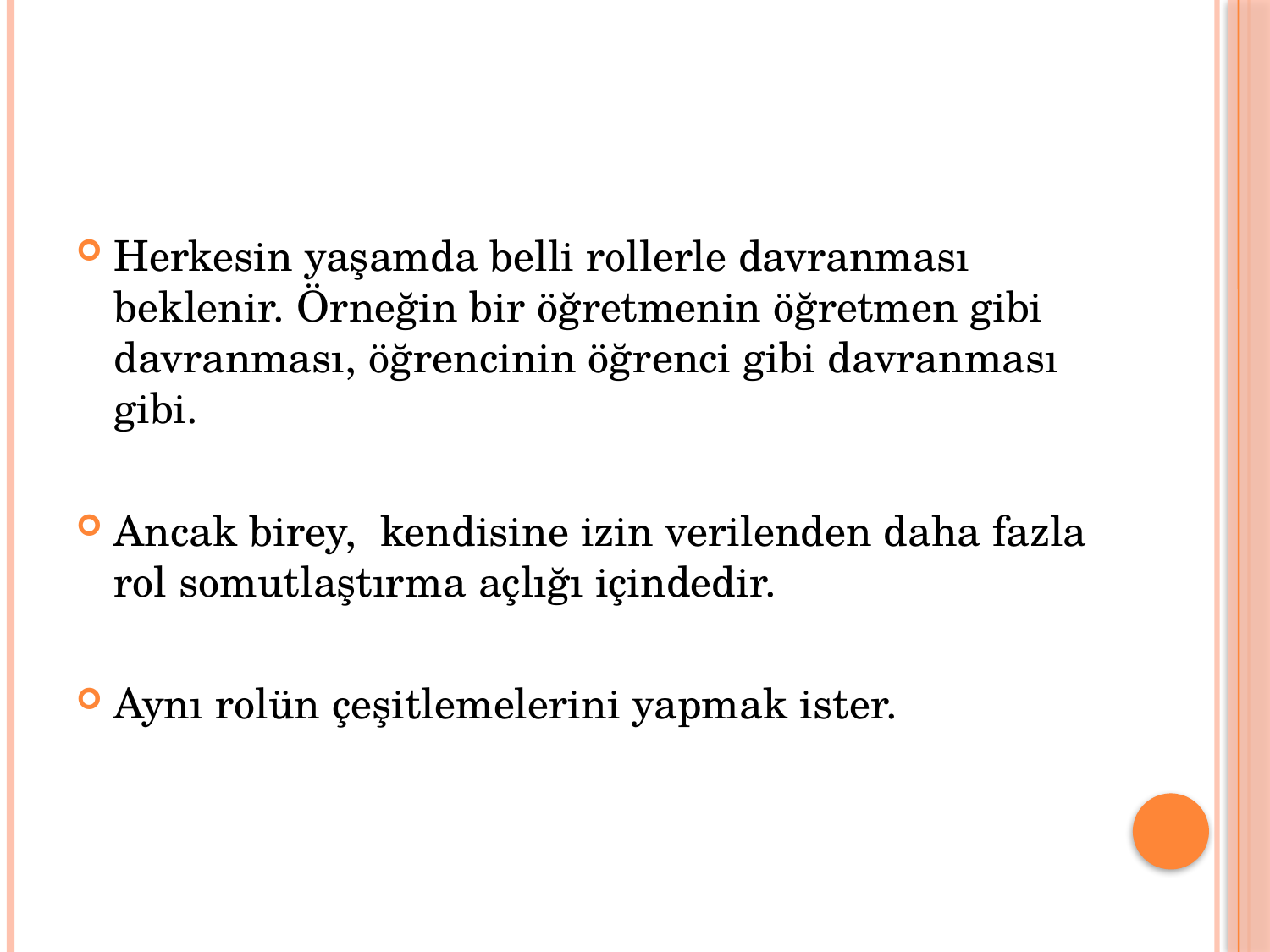

Herkesin yaşamda belli rollerle davranması beklenir. Örneğin bir öğretmenin öğretmen gibi davranması, öğrencinin öğrenci gibi davranması gibi.

Ancak birey,  kendisine izin verilenden daha fazla rol somutlaştırma açlığı içindedir.

Aynı rolün çeşitlemelerini yapmak ister.